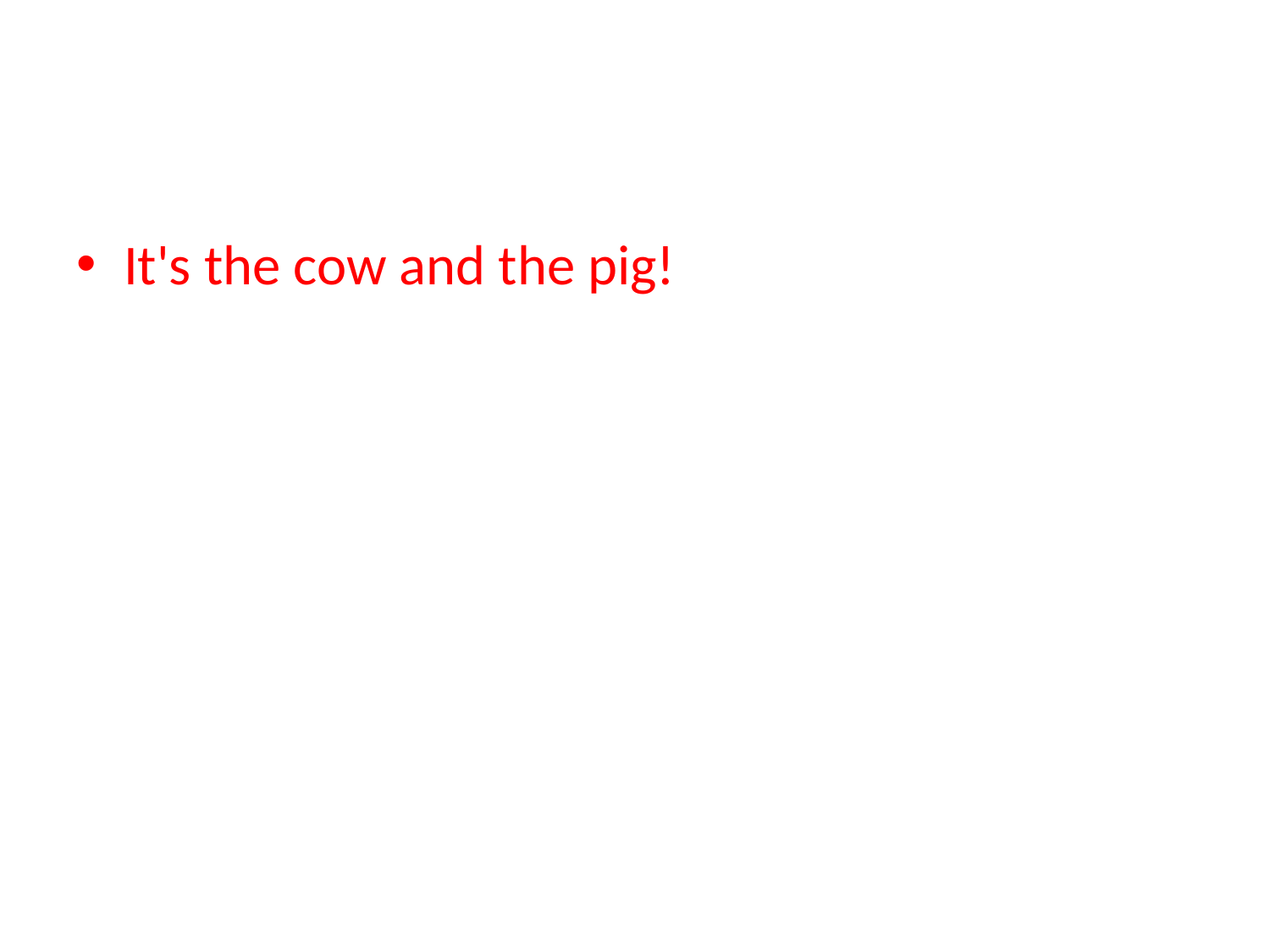

#
It's the cow and the pig!